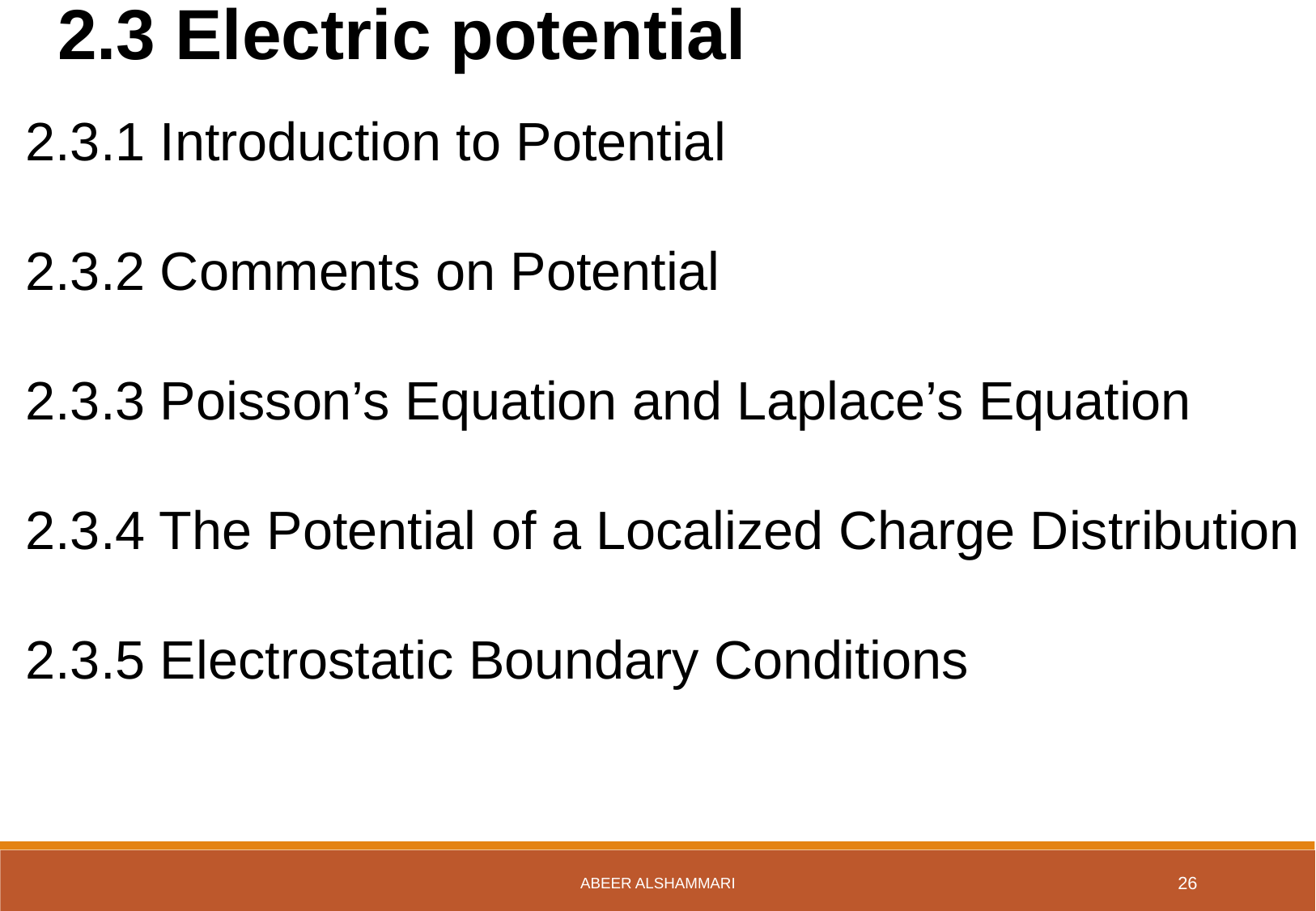

2.3 Electric potential
2.3.1 Introduction to Potential

2.3.2 Comments on Potential

2.3.3 Poisson’s Equation and Laplace’s Equation

2.3.4 The Potential of a Localized Charge Distribution

2.3.5 Electrostatic Boundary Conditions

Abeer Alshammari
26